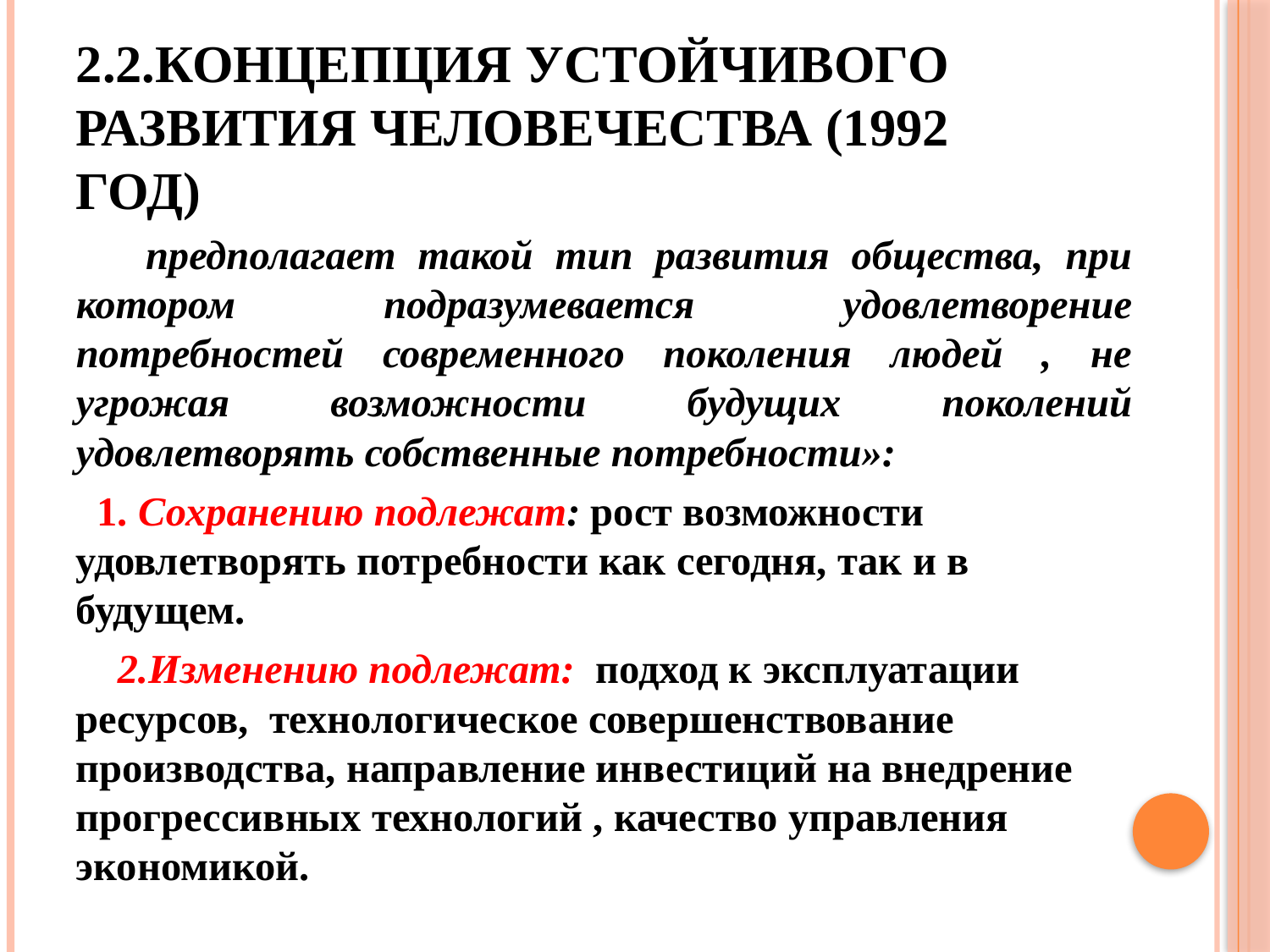

# 2.2.Концепция устойчивого развития человечества (1992 год)
   предполагает такой тип развития общества, при котором подразумевается удовлетворение потребностей современного поколения людей , не угрожая возможности будущих поколений удовлетворять собственные потребности»:
  1. Сохранению подлежат: рост возможности удовлетворять потребности как сегодня, так и в будущем.
    2.Изменению подлежат:  подход к эксплуатации ресурсов,  технологическое совершенствование производства, направление инвестиций на внедрение прогрессивных технологий , качество управления экономикой.